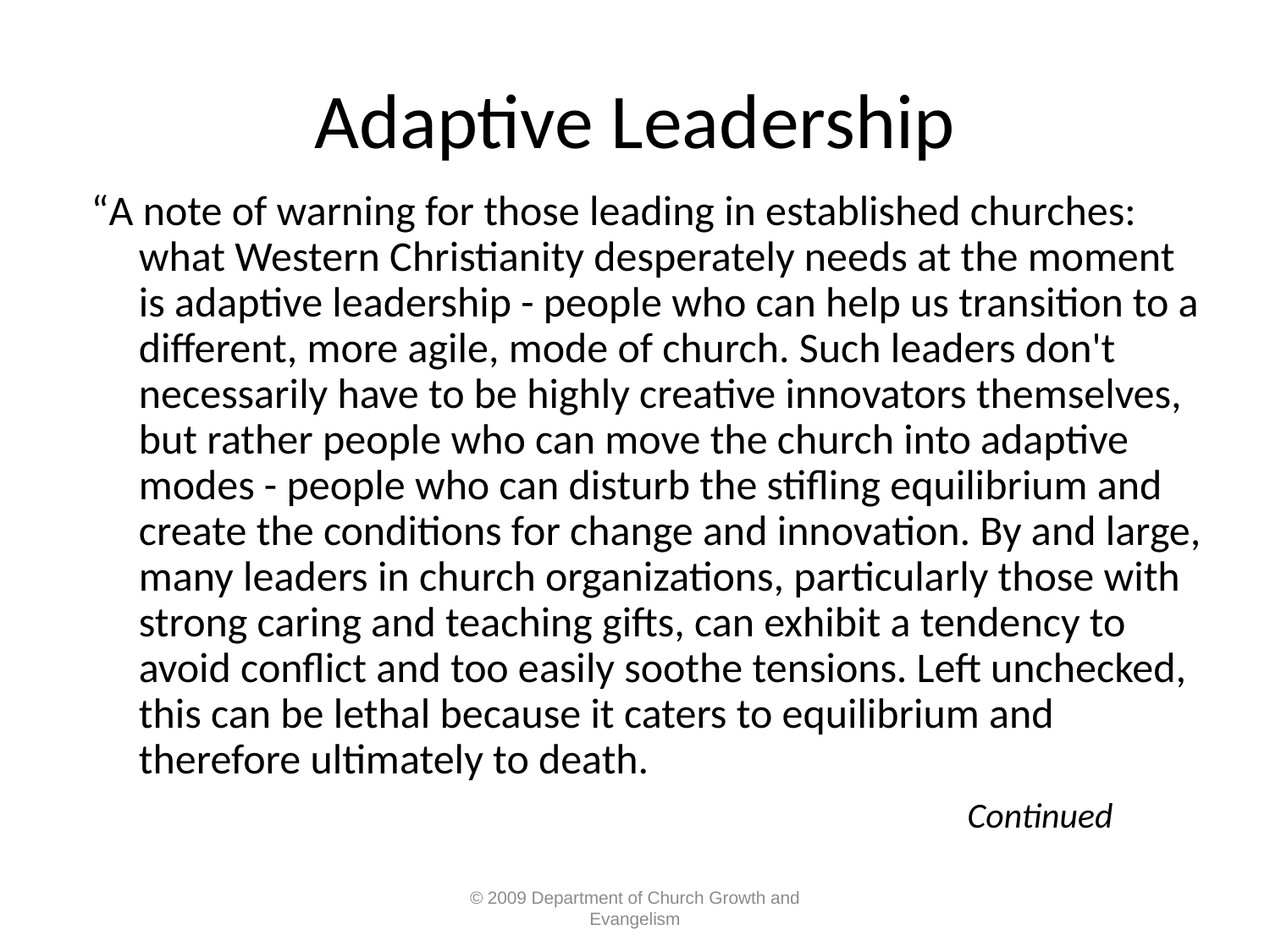

# Adaptive Leadership
“A note of warning for those leading in established churches: what Western Christianity desperately needs at the moment is adaptive leadership - people who can help us transition to a different, more agile, mode of church. Such leaders don't necessarily have to be highly creative innovators themselves, but rather people who can move the church into adaptive modes - people who can disturb the stifling equilibrium and create the conditions for change and innovation. By and large, many leaders in church organizations, particularly those with strong caring and teaching gifts, can exhibit a tendency to avoid conflict and too easily soothe tensions. Left unchecked, this can be lethal because it caters to equilibrium and therefore ultimately to death.
							       Continued

© 2009 Department of Church Growth and Evangelism